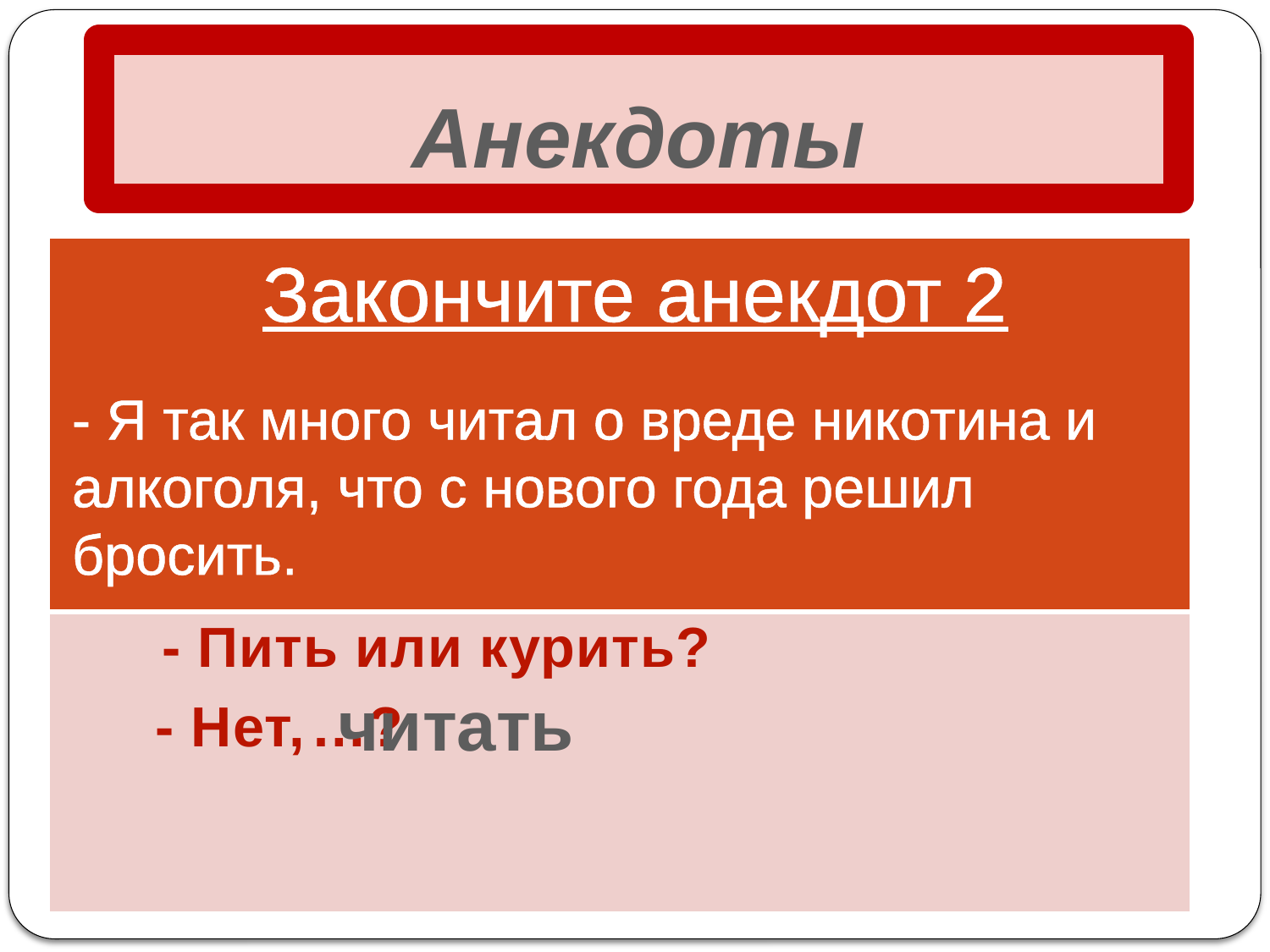

# Анекдоты
Закончите анекдот 2
|  |
| --- |
|  |
- Я так много читал о вреде никотина и алкоголя, что с нового года решил бросить.
- Пить или курить?
читать
- Нет,
…?